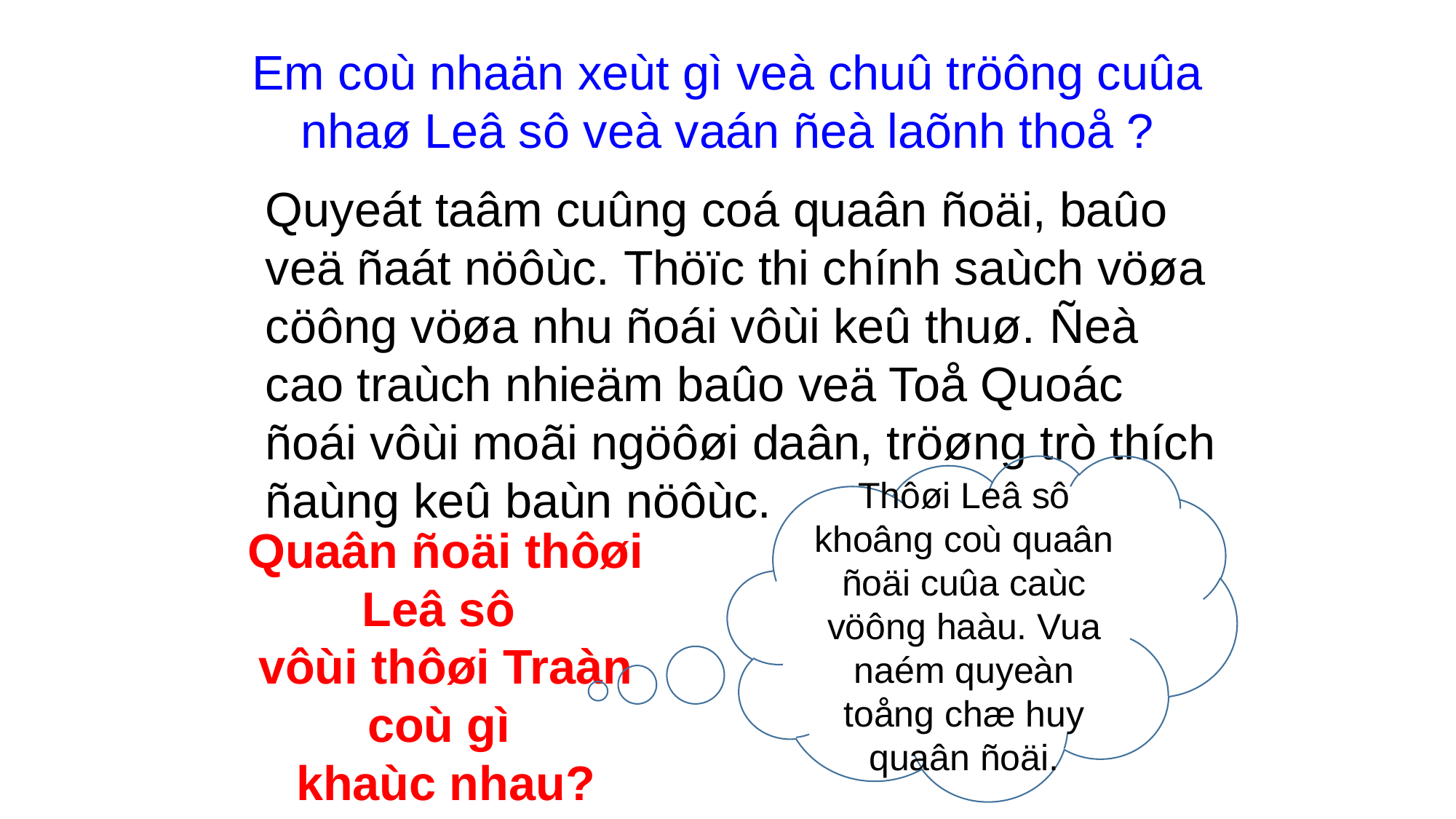

Em coù nhaän xeùt gì veà chuû tröông cuûa nhaø Leâ sô veà vaán ñeà laõnh thoå ?

Quyeát taâm cuûng coá quaân ñoäi, baûo veä ñaát nöôùc. Thöïc thi chính saùch vöøa cöông vöøa nhu ñoái vôùi keû thuø. Ñeà cao traùch nhieäm baûo veä Toå Quoác ñoái vôùi moãi ngöôøi daân, tröøng trò thích ñaùng keû baùn nöôùc.

Thôøi Leâ sô khoâng coù quaân ñoäi cuûa caùc vöông haàu. Vua naém quyeàn toång chæ huy quaân ñoäi.

Quaân ñoäi thôøi Leâ sô
vôùi thôøi Traàn coù gì
khaùc nhau?